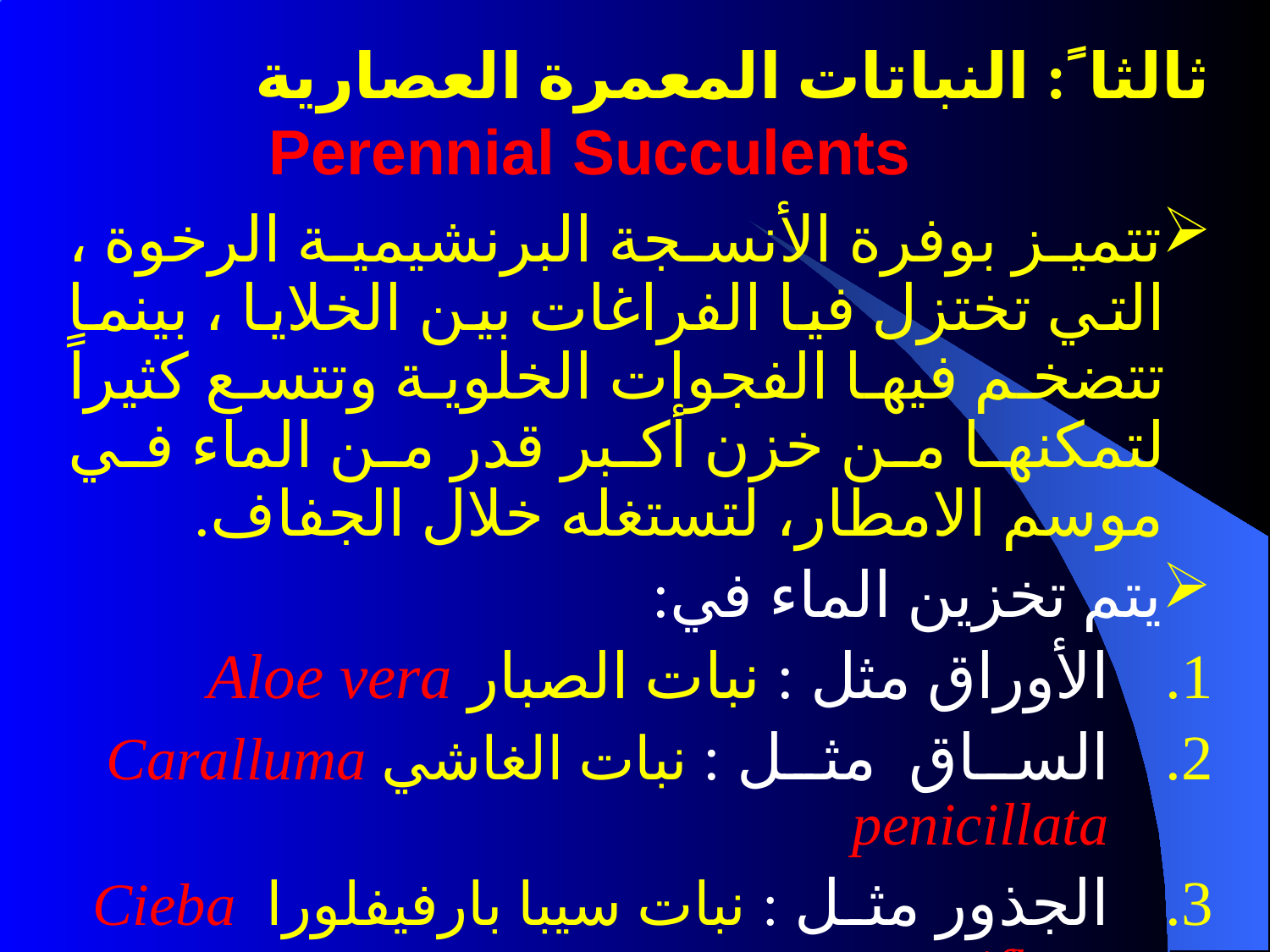

# ثالثا ً: النباتات المعمرة العصارية                   Perennial Succulents
تتميز بوفرة الأنسجة البرنشيمية الرخوة ، التي تختزل فيا الفراغات بين الخلايا ، بينما تتضخم فيها الفجوات الخلوية وتتسع كثيراً لتمكنها من خزن أكبر قدر من الماء في موسم الامطار، لتستغله خلال الجفاف.
يتم تخزين الماء في:
الأوراق مثل : نبات الصبار Aloe vera
الساق  مثل : نبات الغاشي Caralluma penicillata
الجذور مثل : نبات سيبا بارفيفلورا  Cieba parviflora